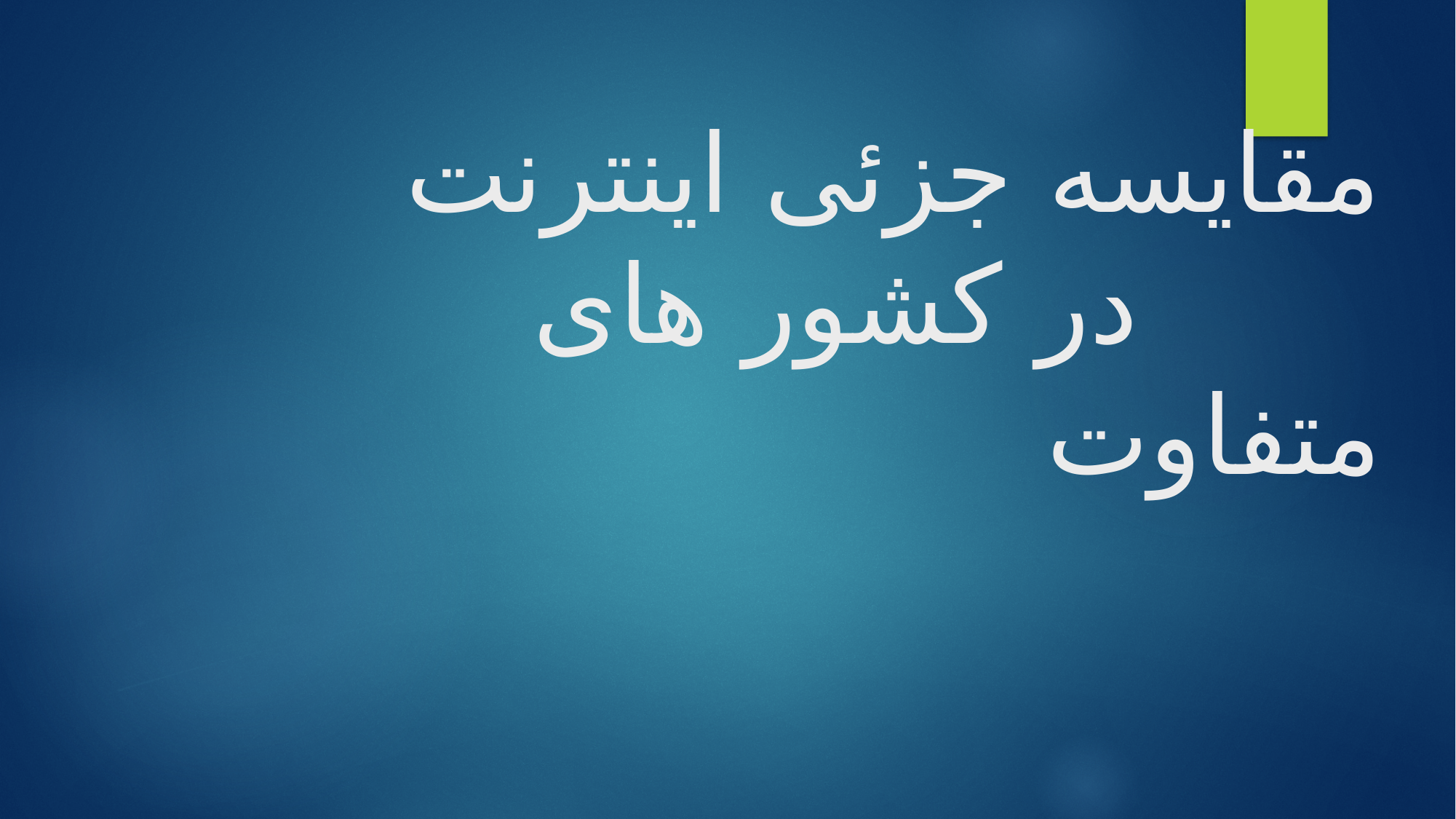

# مقایسه جزئی اینترنت در کشور های متفاوت